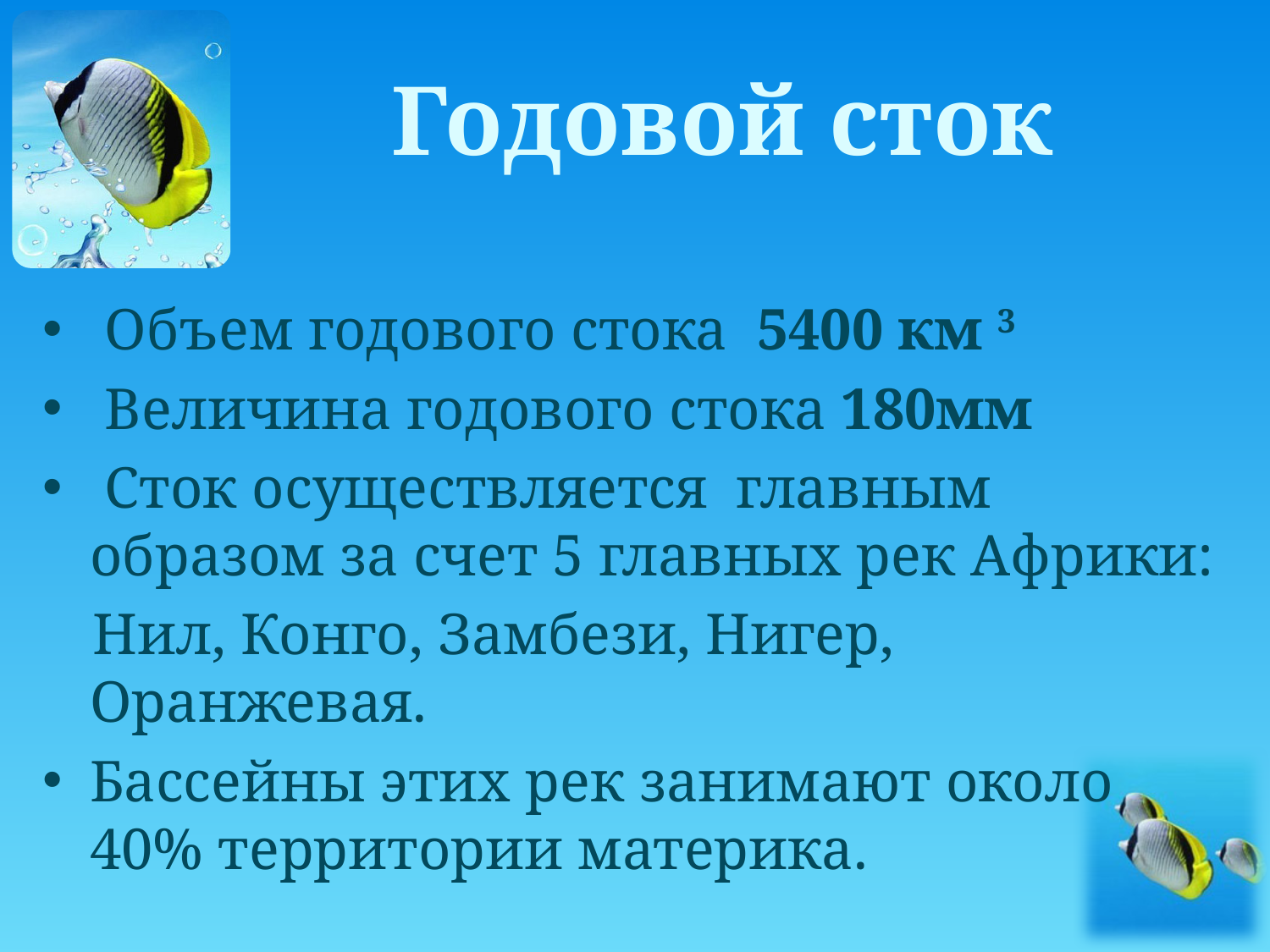

# Годовой сток
 Объем годового стока  5400 км 3
 Величина годового стока 180мм
 Сток осуществляется  главным образом за счет 5 главных рек Африки:
Нил, Конго, Замбези, Нигер, Оранжевая.
Бассейны этих рек занимают около 40% территории материка.